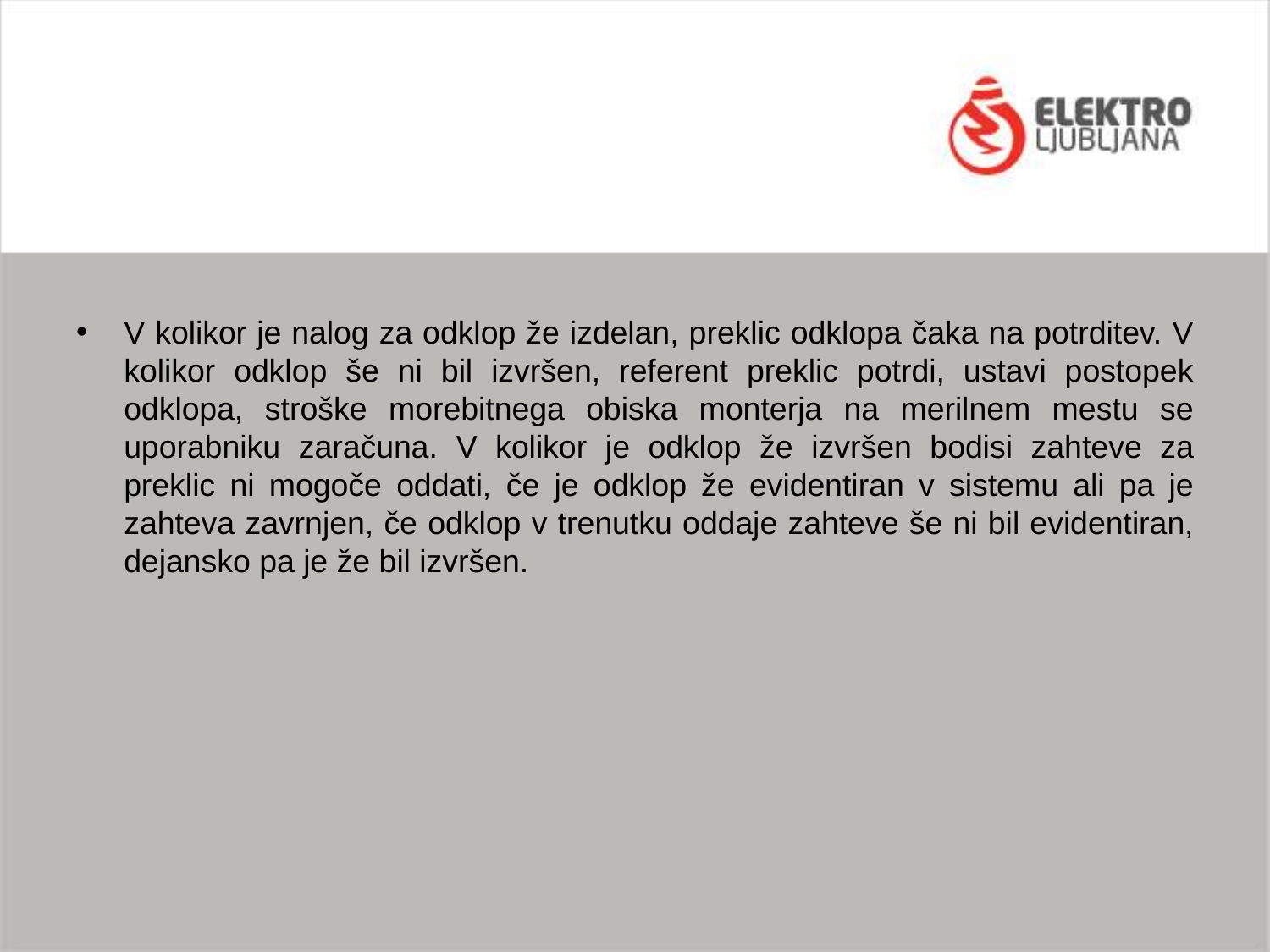

V kolikor je nalog za odklop že izdelan, preklic odklopa čaka na potrditev. V kolikor odklop še ni bil izvršen, referent preklic potrdi, ustavi postopek odklopa, stroške morebitnega obiska monterja na merilnem mestu se uporabniku zaračuna. V kolikor je odklop že izvršen bodisi zahteve za preklic ni mogoče oddati, če je odklop že evidentiran v sistemu ali pa je zahteva zavrnjen, če odklop v trenutku oddaje zahteve še ni bil evidentiran, dejansko pa je že bil izvršen.